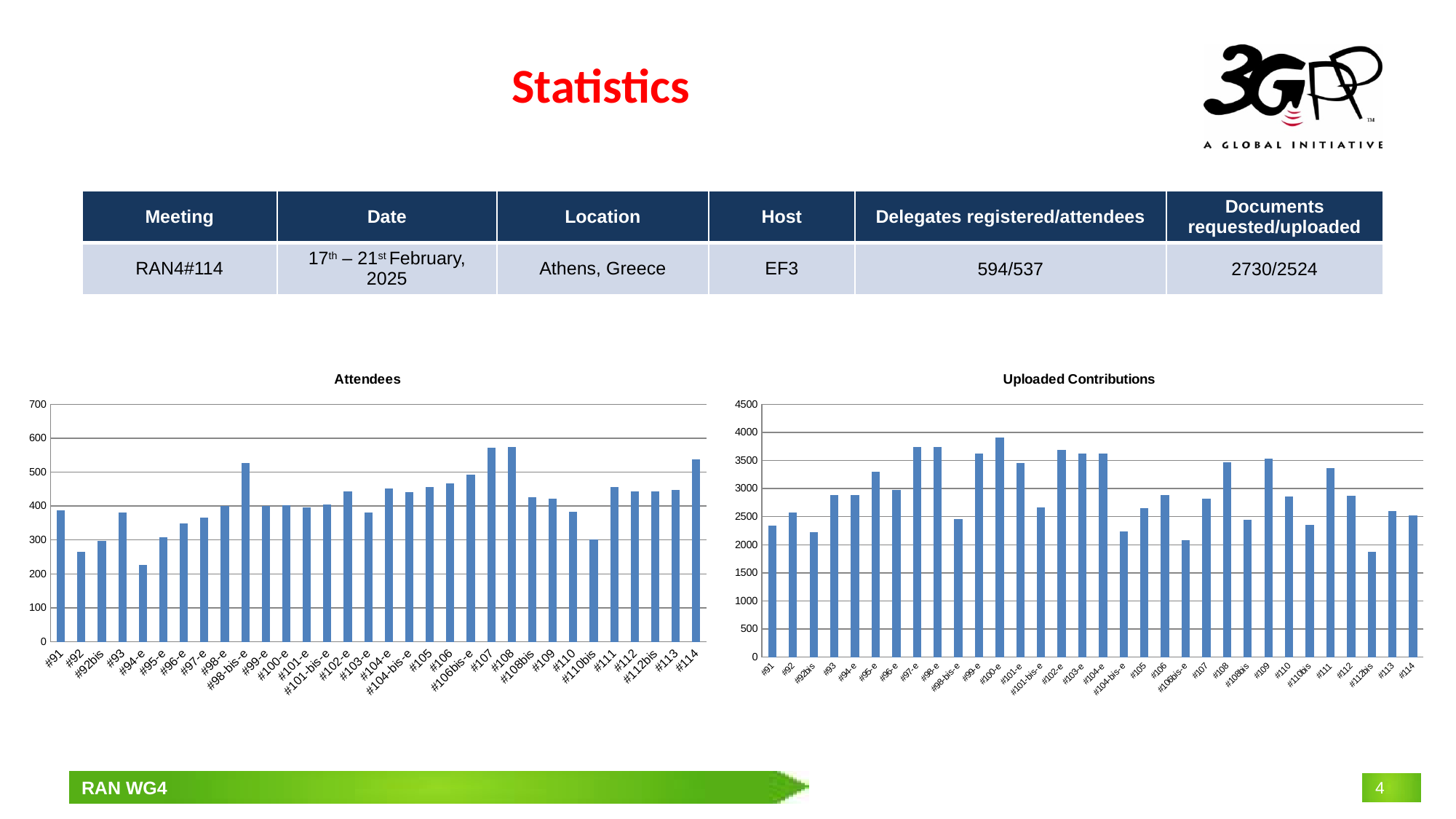

# Statistics
| Meeting | Date | Location | Host | Delegates registered/attendees | Documents requested/uploaded |
| --- | --- | --- | --- | --- | --- |
| RAN4#114 | 17th – 21st February, 2025 | Athens, Greece | EF3 | 594/537 | 2730/2524 |

### Chart:

| Category | Attendees |
|---|---|
| #91 | 387.0 |
| #92 | 266.0 |
| #92bis | 298.0 |
| #93 | 382.0 |
| #94-e | 226.0 |
| #95-e | 308.0 |
| #96-e | 349.0 |
| #97-e | 367.0 |
| #98-e | 400.0 |
| #98-bis-e | 527.0 |
| #99-e | 401.0 |
| #100-e | 403.0 |
| #101-e | 396.0 |
| #101-bis-e | 404.0 |
| #102-e | 444.0 |
| #103-e | 382.0 |
| #104-e | 452.0 |
| #104-bis-e | 441.0 |
| #105 | 457.0 |
| #106 | 466.0 |
| #106bis-e | 493.0 |
| #107 | 572.0 |
| #108 | 574.0 |
| #108bis | 427.0 |
| #109 | 421.0 |
| #110 | 383.0 |
| #110bis | 301.0 |
| #111 | 457.0 |
| #112 | 443.0 |
| #112bis | 443.0 |
| #113 | 448.0 |
| #114 | 537.0 |

### Chart:

| Category | Uploaded Contributions |
|---|---|
| #91 | 2337.0 |
| #92 | 2576.0 |
| #92bis | 2230.0 |
| #93 | 2886.0 |
| #94-e | 2883.0 |
| #95-e | 3297.0 |
| #96-e | 2971.0 |
| #97-e | 3736.0 |
| #98-e | 3740.0 |
| #98-bis-e | 2460.0 |
| #99-e | 3622.0 |
| #100-e | 3903.0 |
| #101-e | 3450.0 |
| #101-bis-e | 2663.0 |
| #102-e | 3690.0 |
| #103-e | 3628.0 |
| #104-e | 3619.0 |
| #104-bis-e | 2231.0 |
| #105 | 2647.0 |
| #106 | 2881.0 |
| #106bis-e | 2084.0 |
| #107 | 2816.0 |
| #108 | 3464.0 |
| #108bis | 2451.0 |
| #109 | 3533.0 |
| #110 | 2854.0 |
| #110bis | 2348.0 |
| #111 | 3368.0 |
| #112 | 2877.0 |
| #112bis | 1869.0 |
| #113 | 2603.0 |
| #114 | 2524.0 |